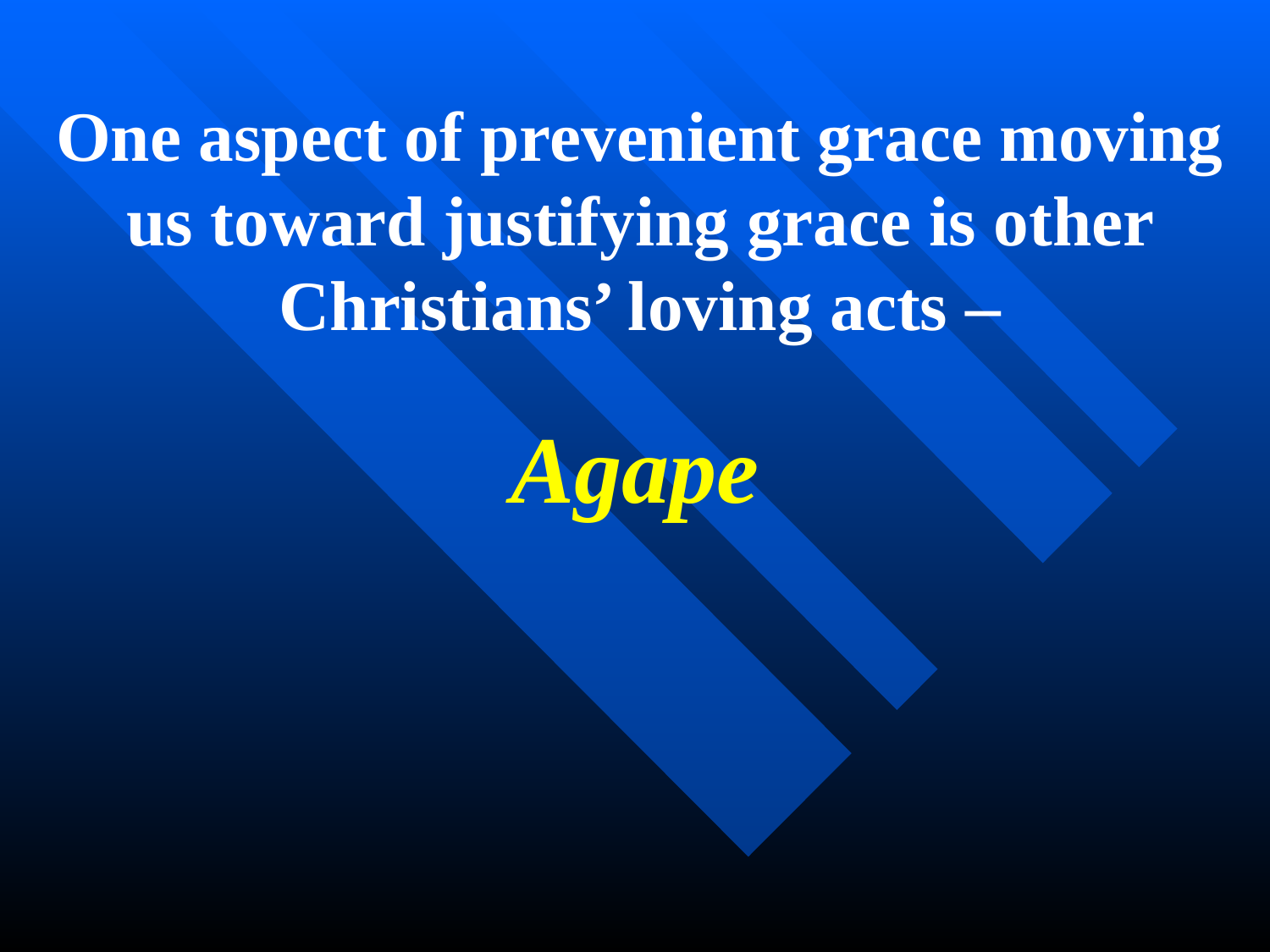

One aspect of prevenient grace moving us toward justifying grace is other Christians’ loving acts –
Agape